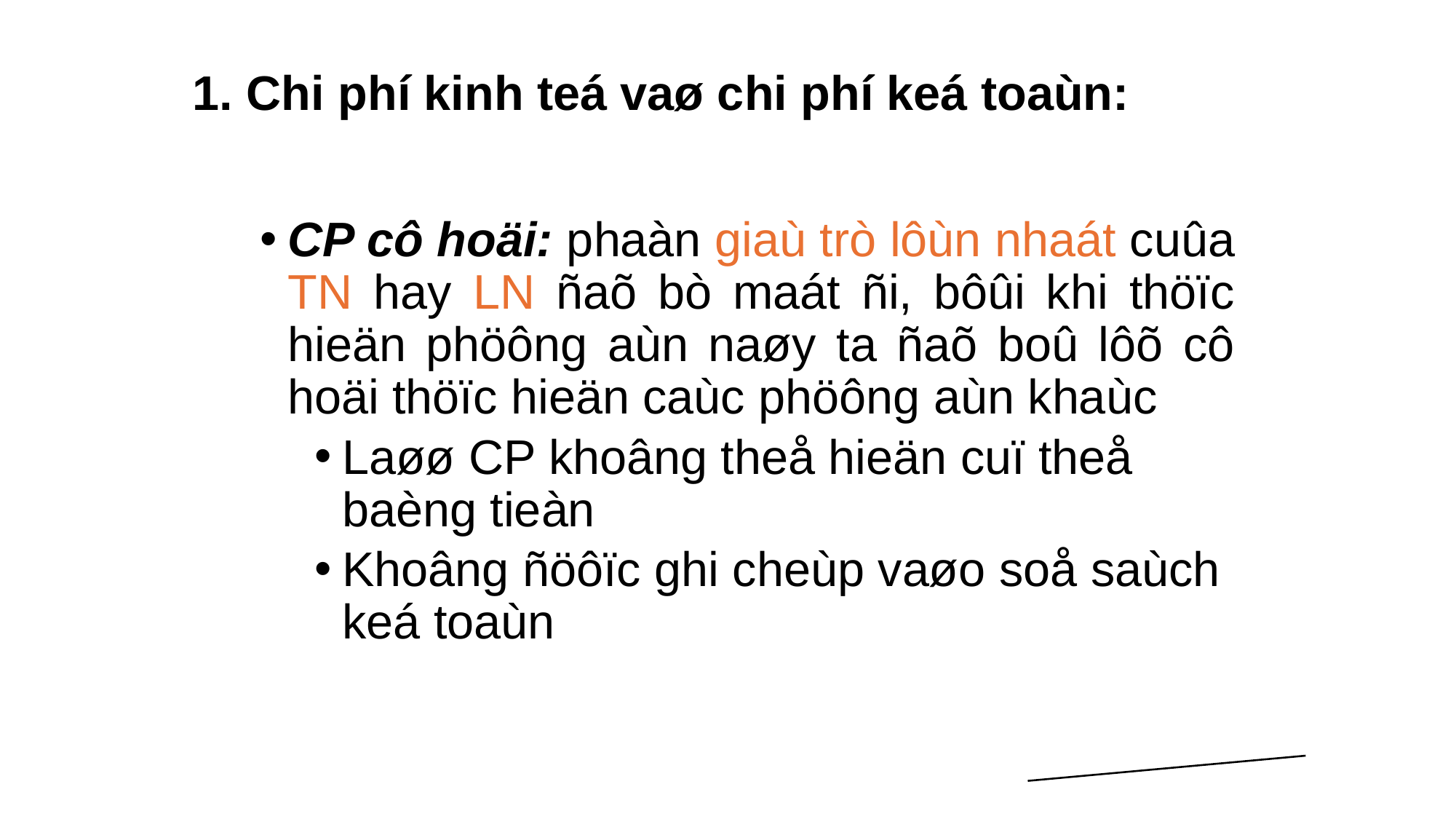

# 1. Chi phí kinh teá vaø chi phí keá toaùn:
CP cô hoäi: phaàn giaù trò lôùn nhaát cuûa TN hay LN ñaõ bò maát ñi, bôûi khi thöïc hieän phöông aùn naøy ta ñaõ boû lôõ cô hoäi thöïc hieän caùc phöông aùn khaùc
Laøø CP khoâng theå hieän cuï theå baèng tieàn
Khoâng ñöôïc ghi cheùp vaøo soå saùch keá toaùn